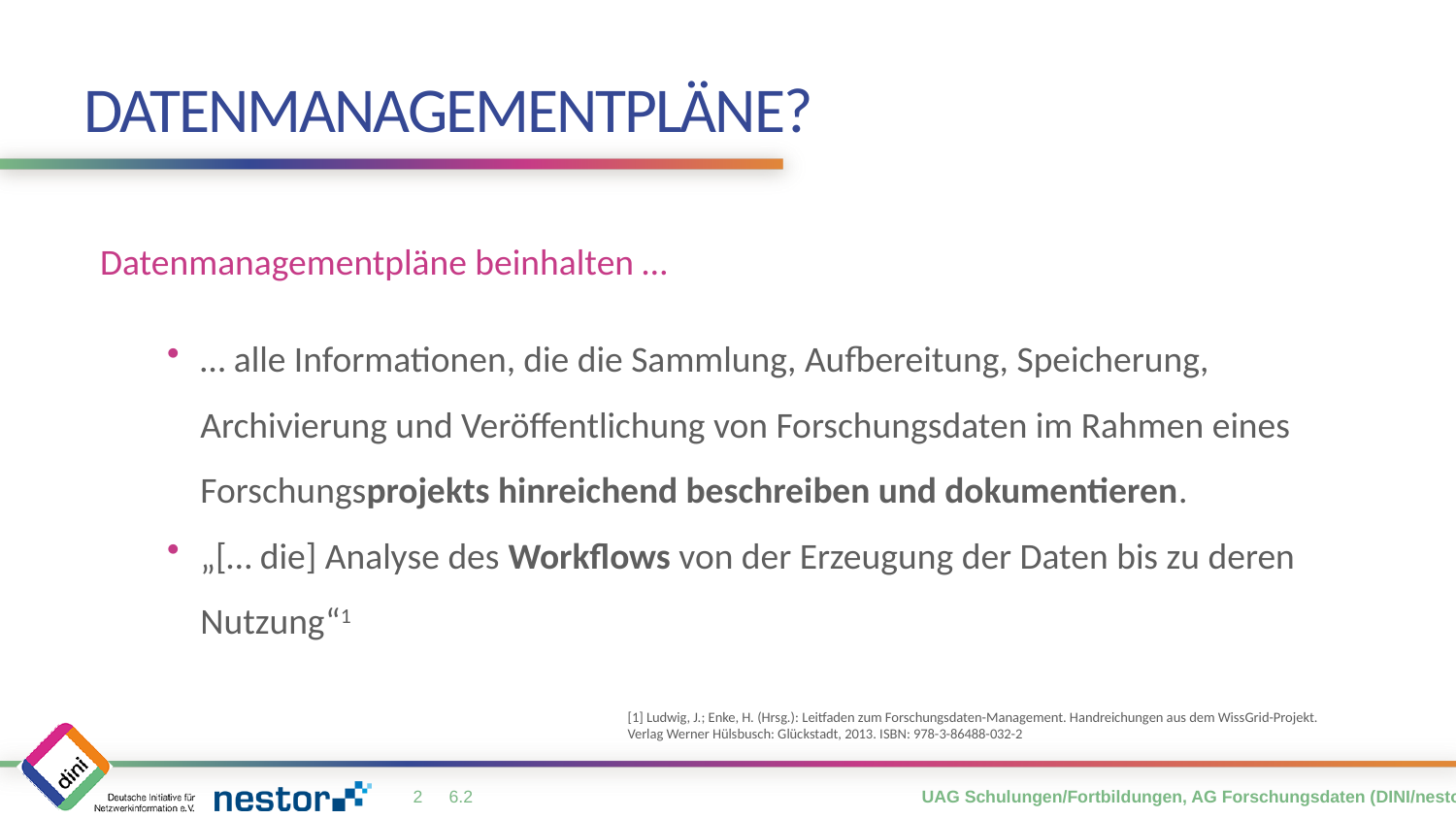

# Datenmanagementpläne?
Datenmanagementpläne beinhalten …
… alle Informationen, die die Sammlung, Aufbereitung, Speicherung, Archivierung und Veröffentlichung von Forschungsdaten im Rahmen eines Forschungsprojekts hinreichend beschreiben und dokumentieren.
„[… die] Analyse des Workflows von der Erzeugung der Daten bis zu deren Nutzung“1

[1] Ludwig, J.; Enke, H. (Hrsg.): Leitfaden zum Forschungsdaten-Management. Handreichungen aus dem WissGrid-Projekt. Verlag Werner Hülsbusch: Glückstadt, 2013. ISBN: 978-3-86488-032-2
2
6.2